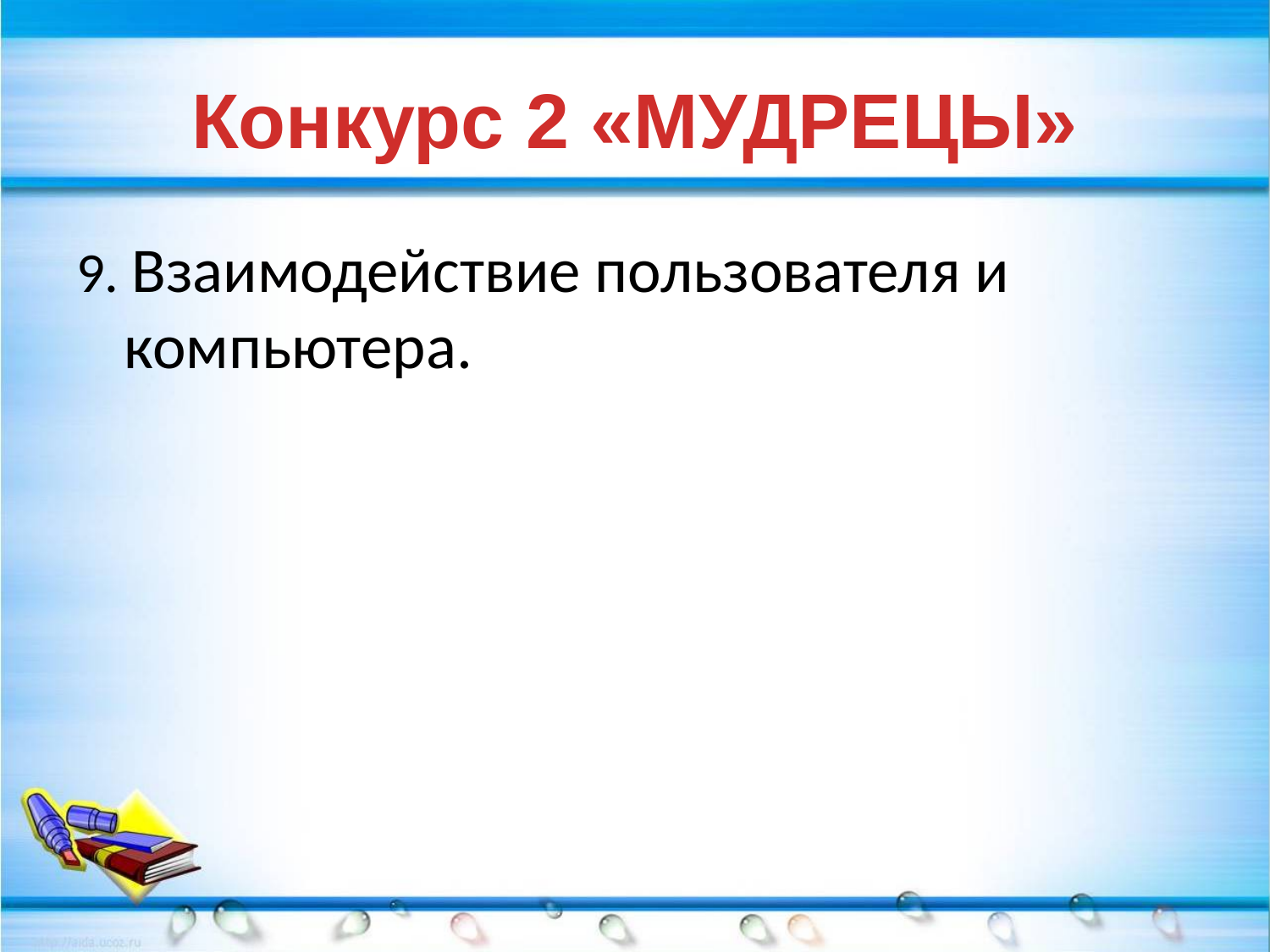

# Конкурс 2 «МУДРЕЦЫ»
9. Взаимодействие пользователя и компьютера.